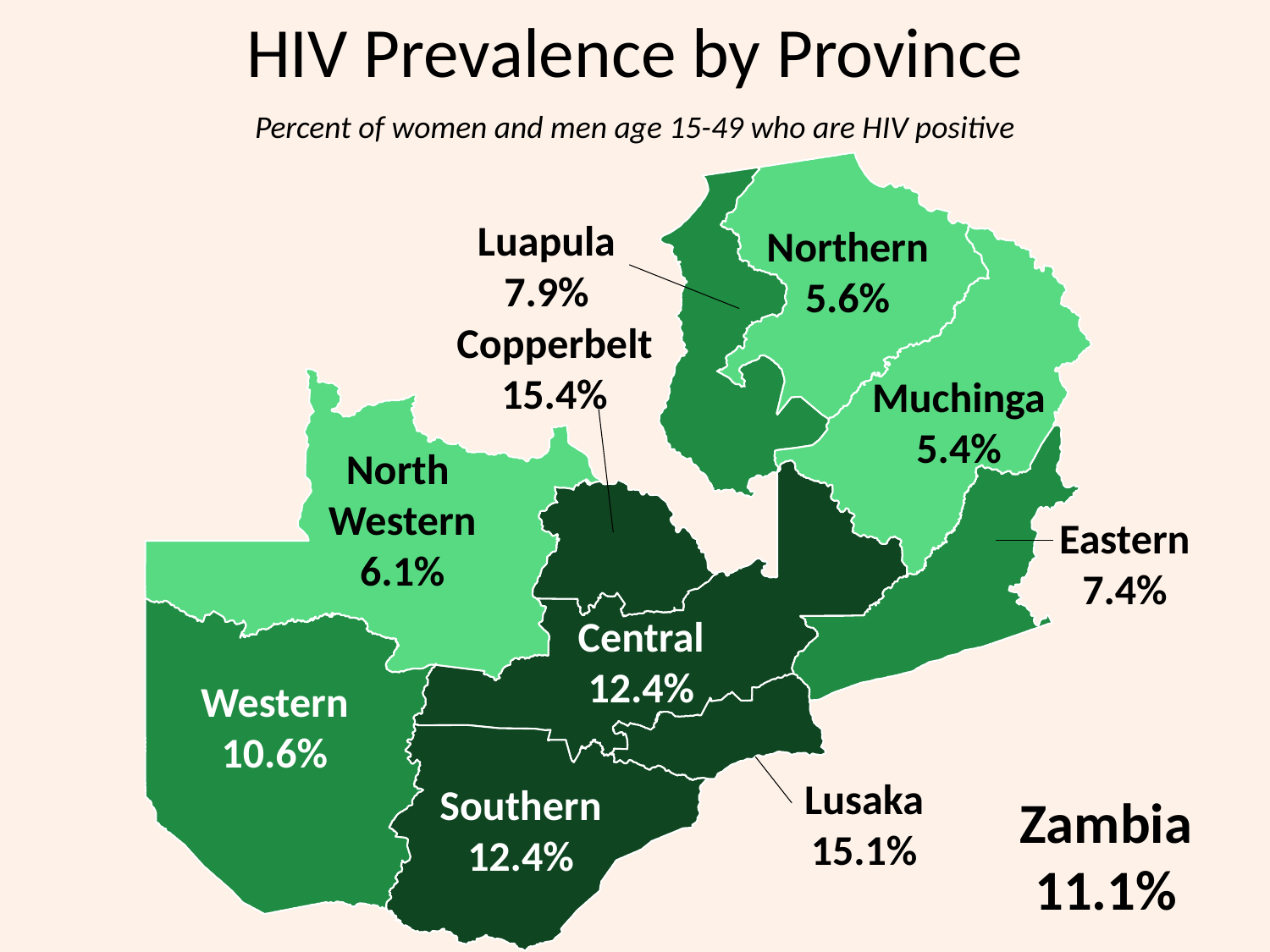

# HIV Prevalence by Province
Percent of women and men age 15-49 who are HIV positive

Luapula
7.9%
Northern
5.6%
Copperbelt
15.4%
Muchinga
5.4%
North
Western
6.1%
Eastern
7.4%
Central
12.4%
Western
10.6%

Lusaka
15.1%
Southern
12.4%
Zambia
11.1%